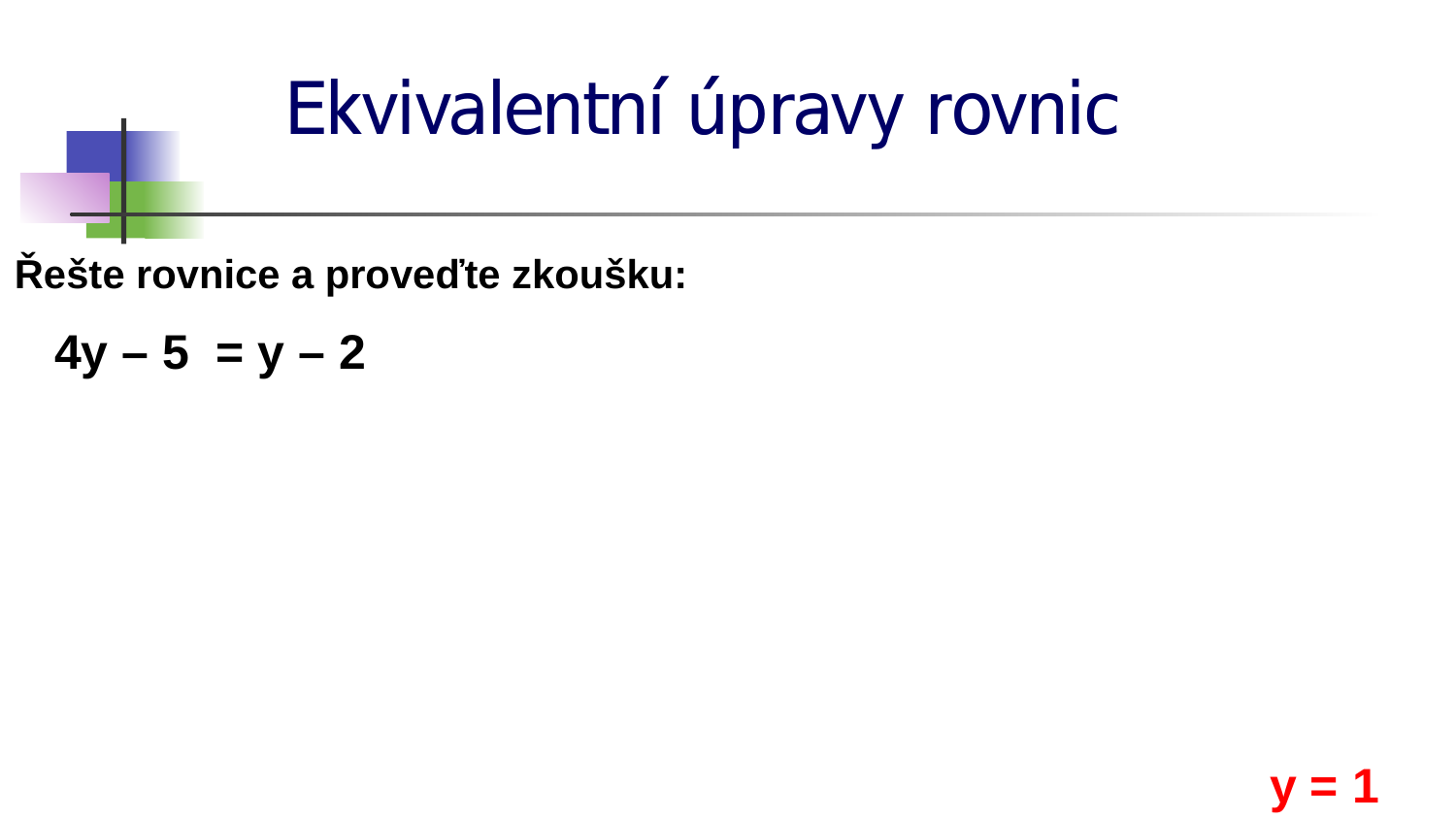

# Ekvivalentní úpravy rovnic
Řešte rovnice a proveďte zkoušku:
4y – 5  = y – 2
y = 1